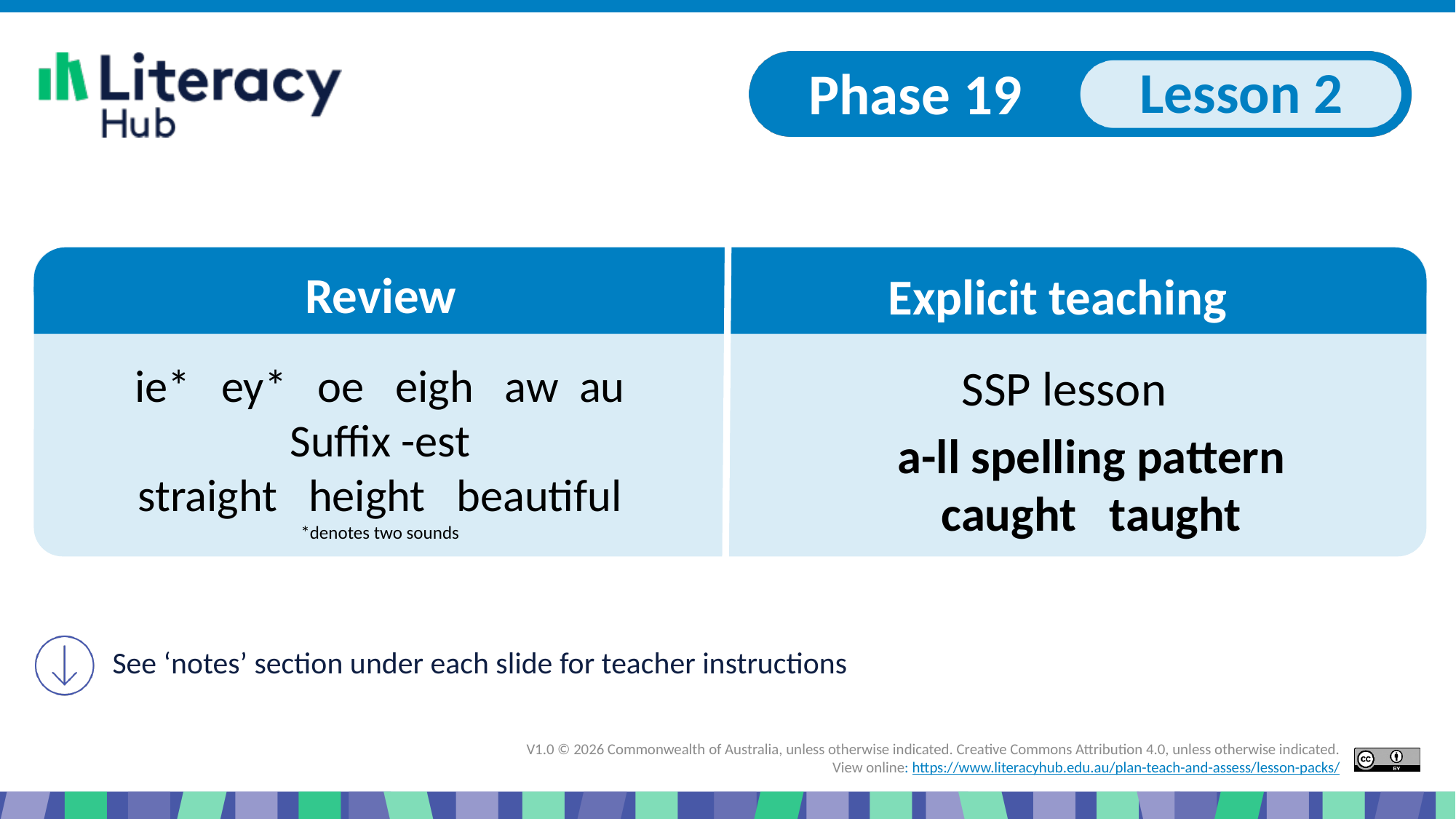

Slide 1 Phase 19 Lesson 2 all spelling pattern
ie*   ey*   oe   eigh   aw  au
Suffix -est
straight   height   beautiful
*denotes two sounds

a-ll spelling pattern
caught   taught